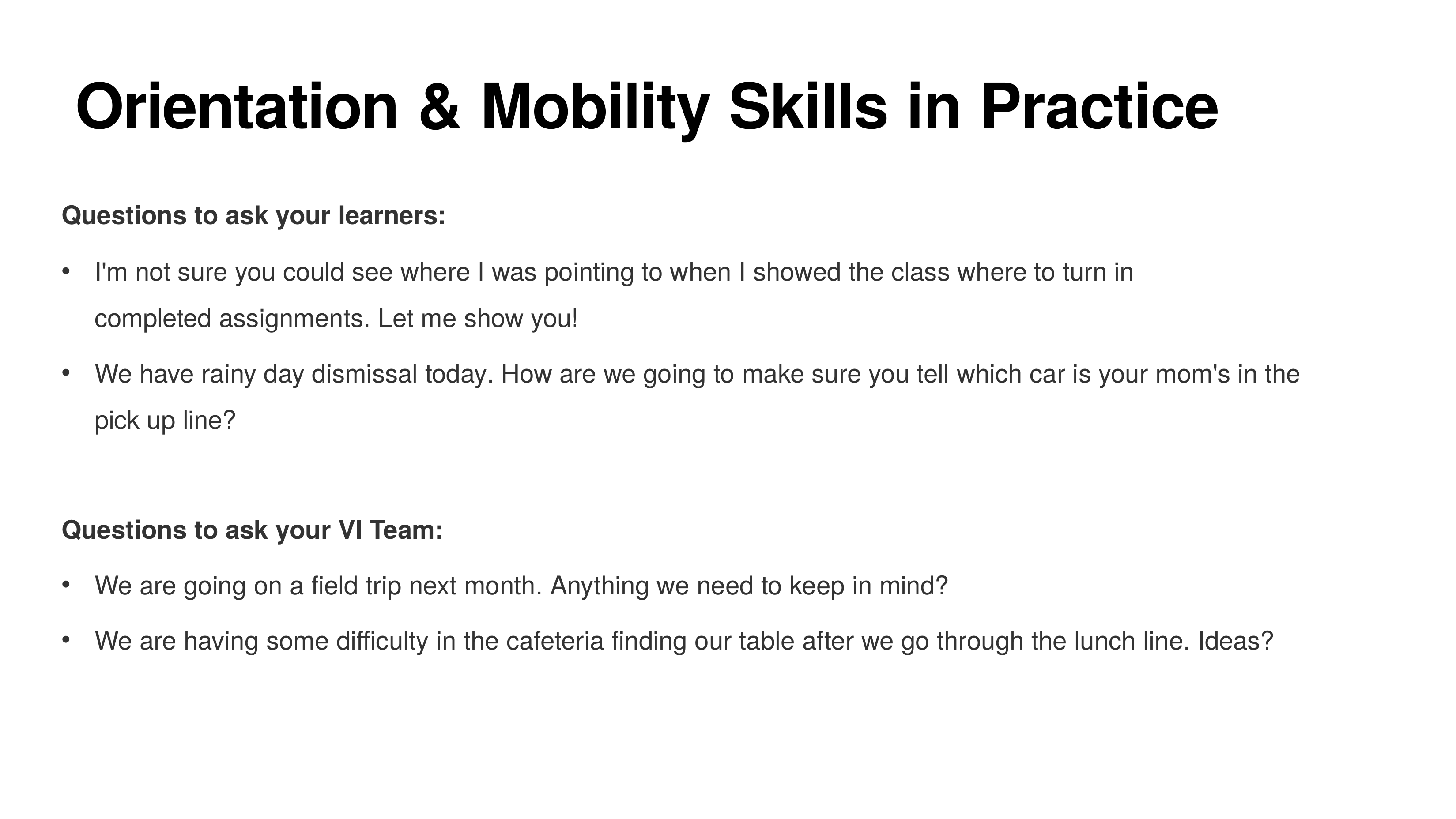

# Orientation & Mobility Skills in Practice
Questions to ask your learners:
I'm not sure you could see where I was pointing to when I showed the class where to turn in completed assignments. Let me show you!
We have rainy day dismissal today. How are we going to make sure you tell which car is your mom's in the pick up line?

Questions to ask your VI Team:
We are going on a field trip next month. Anything we need to keep in mind?
We are having some diﬃculty in the cafeteria finding our table after we go through the lunch line. Ideas?